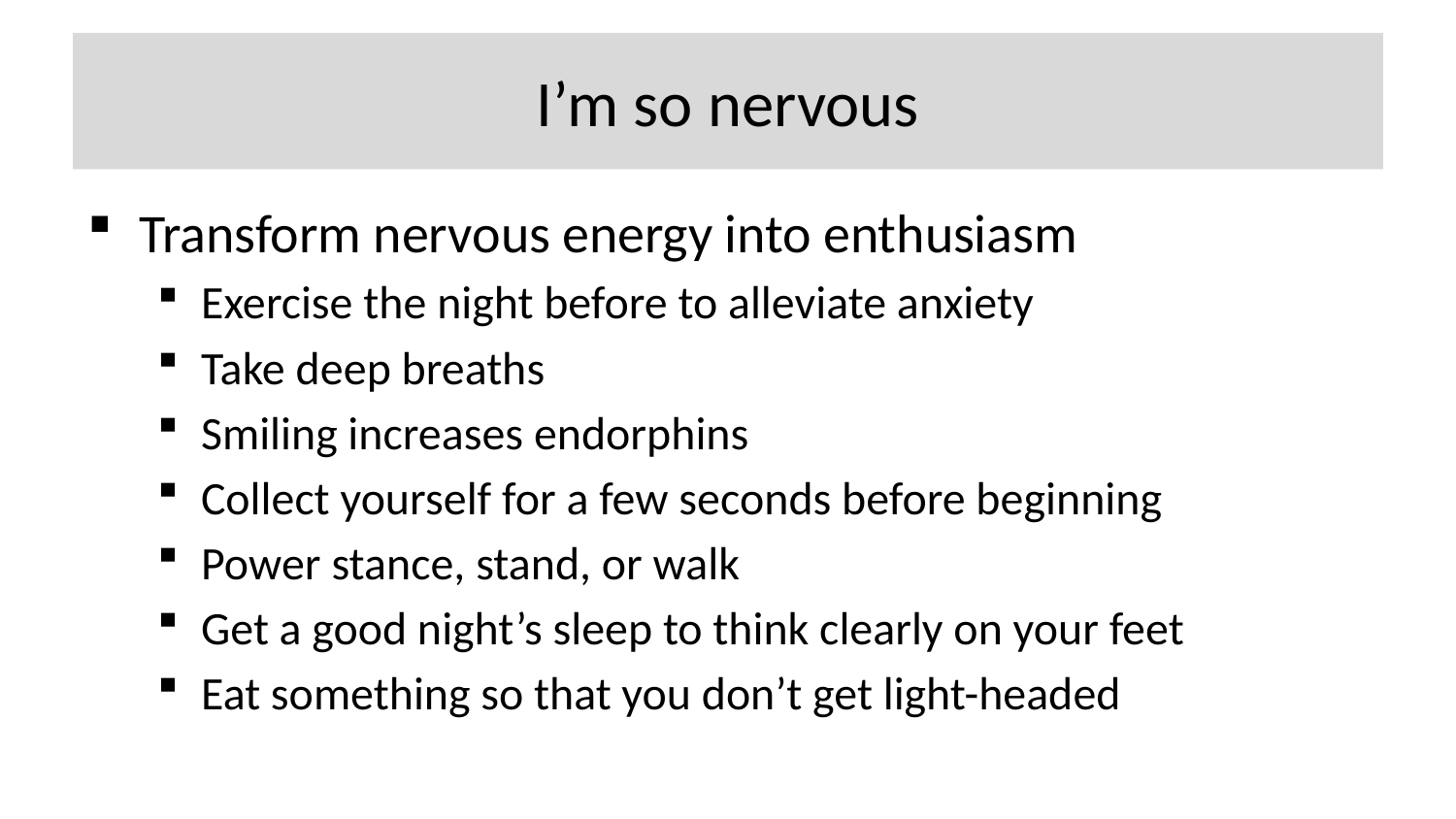

# I’m so nervous
Transform nervous energy into enthusiasm
Exercise the night before to alleviate anxiety
Take deep breaths
Smiling increases endorphins
Collect yourself for a few seconds before beginning
Power stance, stand, or walk
Get a good night’s sleep to think clearly on your feet
Eat something so that you don’t get light-headed